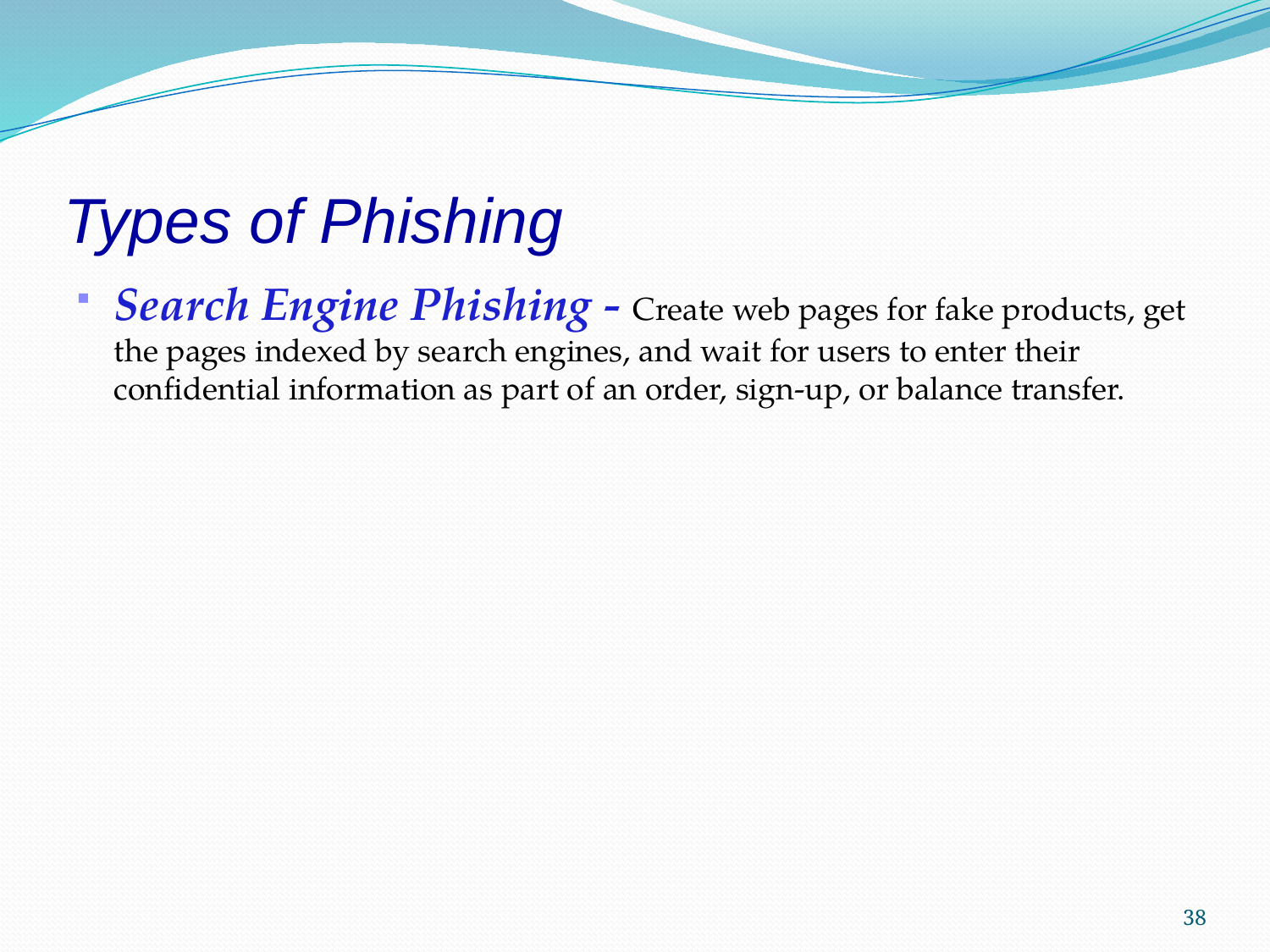

# Types of Phishing
Search Engine Phishing - Create web pages for fake products, get the pages indexed by search engines, and wait for users to enter their confidential information as part of an order, sign-up, or balance transfer.

38